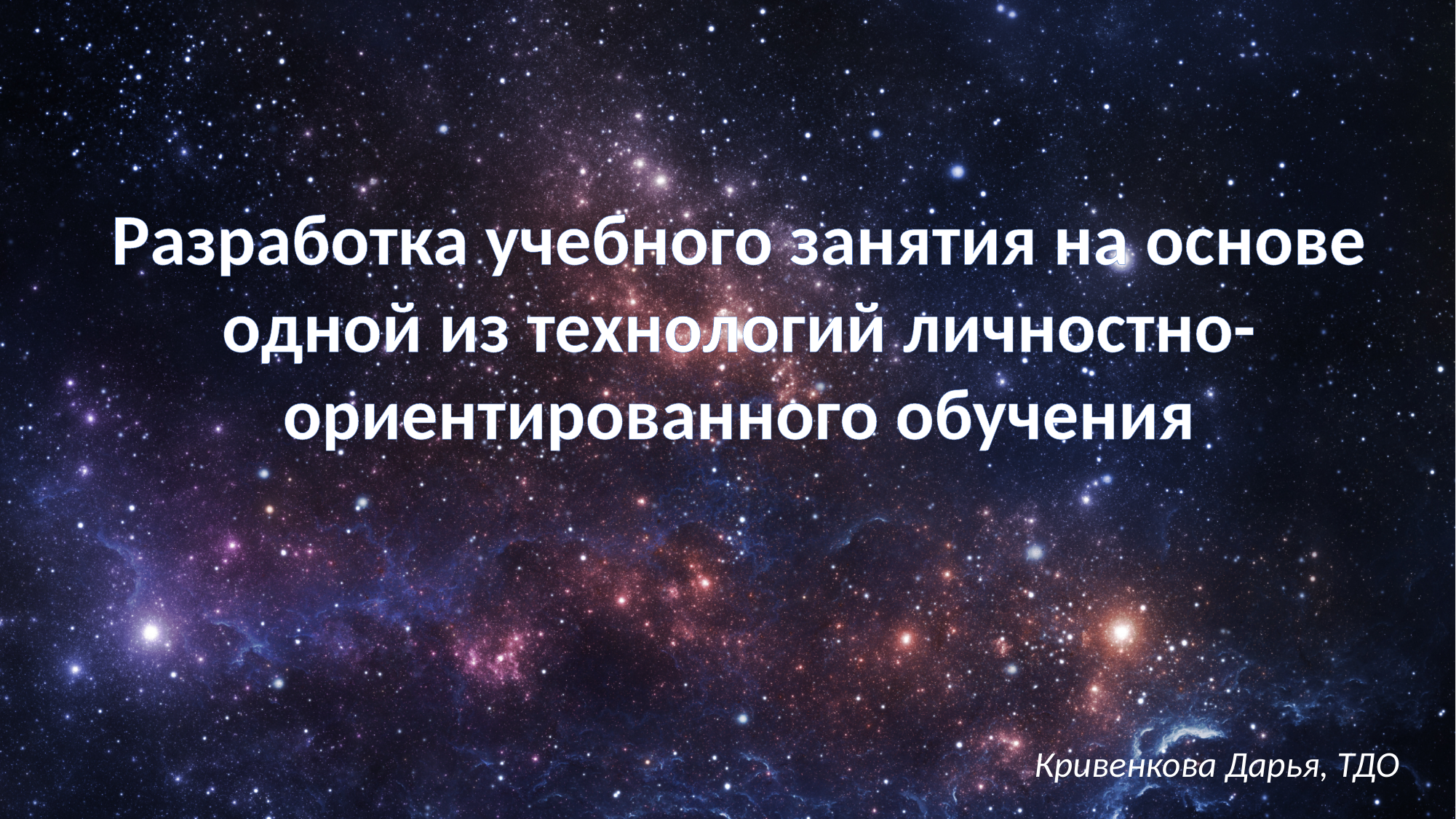

Разработка учебного занятия на основе одной из технологий личностно-ориентированного обучения
Кривенкова Дарья, ТДО